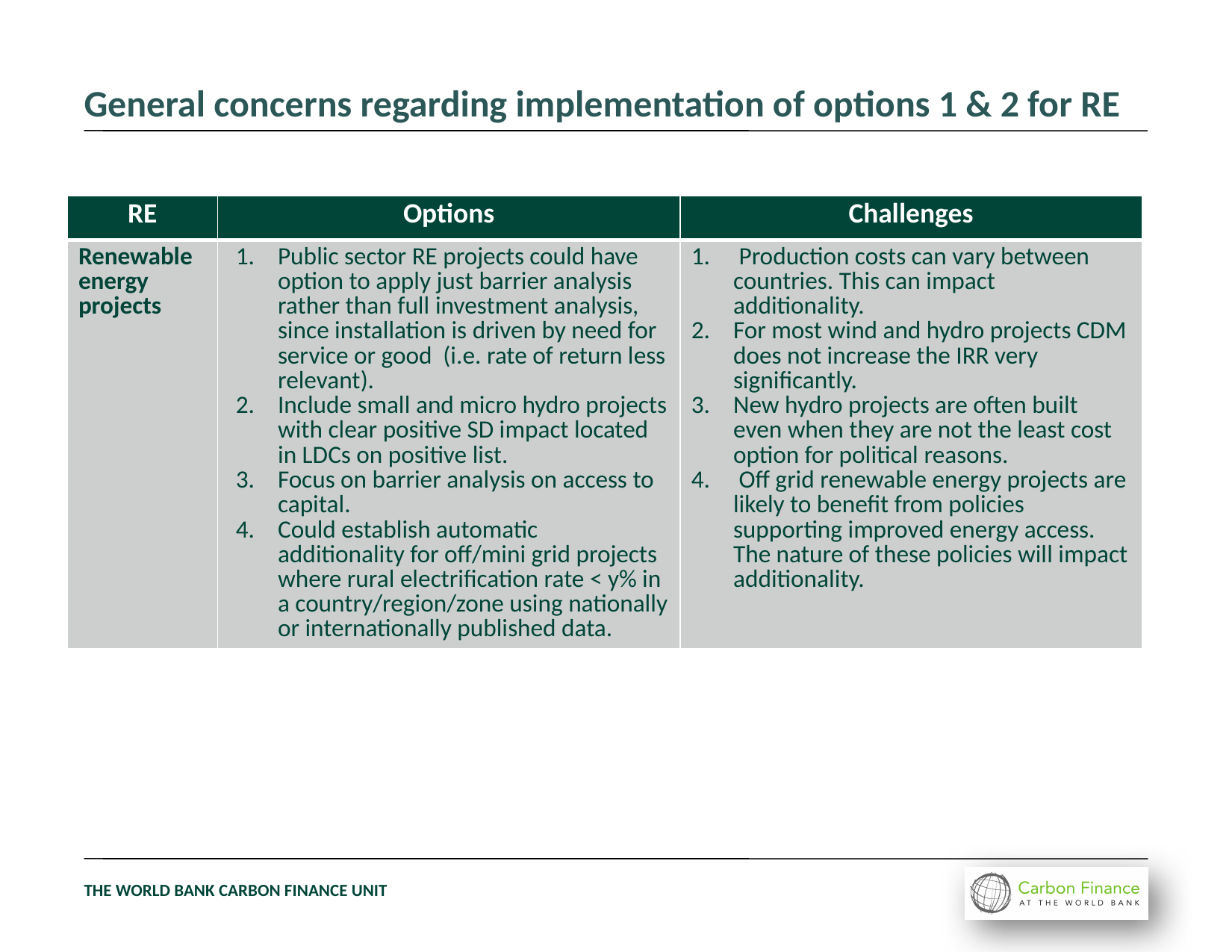

# General concerns regarding implementation of options 1 & 2 for RE
| RE | Options | Challenges |
| --- | --- | --- |
| Renewable energy projects | Public sector RE projects could have option to apply just barrier analysis rather than full investment analysis, since installation is driven by need for service or good (i.e. rate of return less relevant). Include small and micro hydro projects with clear positive SD impact located in LDCs on positive list. Focus on barrier analysis on access to capital. Could establish automatic additionality for off/mini grid projects where rural electrification rate < y% in a country/region/zone using nationally or internationally published data. | Production costs can vary between countries. This can impact additionality. For most wind and hydro projects CDM does not increase the IRR very significantly. New hydro projects are often built even when they are not the least cost option for political reasons. Off grid renewable energy projects are likely to benefit from policies supporting improved energy access. The nature of these policies will impact additionality. |